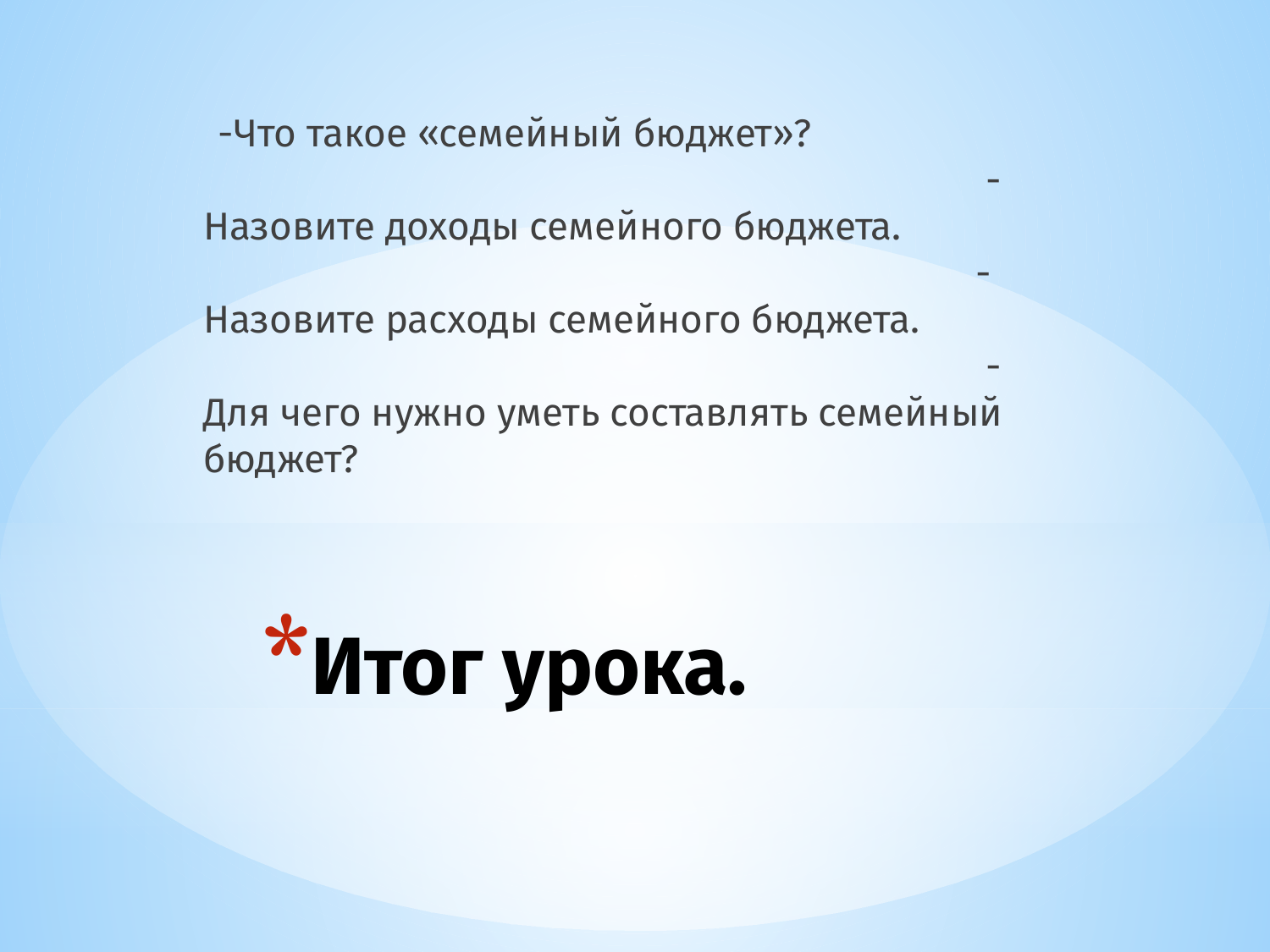

-Что такое «семейный бюджет»?                                                                                                   -Назовите доходы семейного бюджета.                                                                                          -Назовите расходы семейного бюджета.                                                                                         -Для чего нужно уметь составлять семейный бюджет?

# Итог урока.